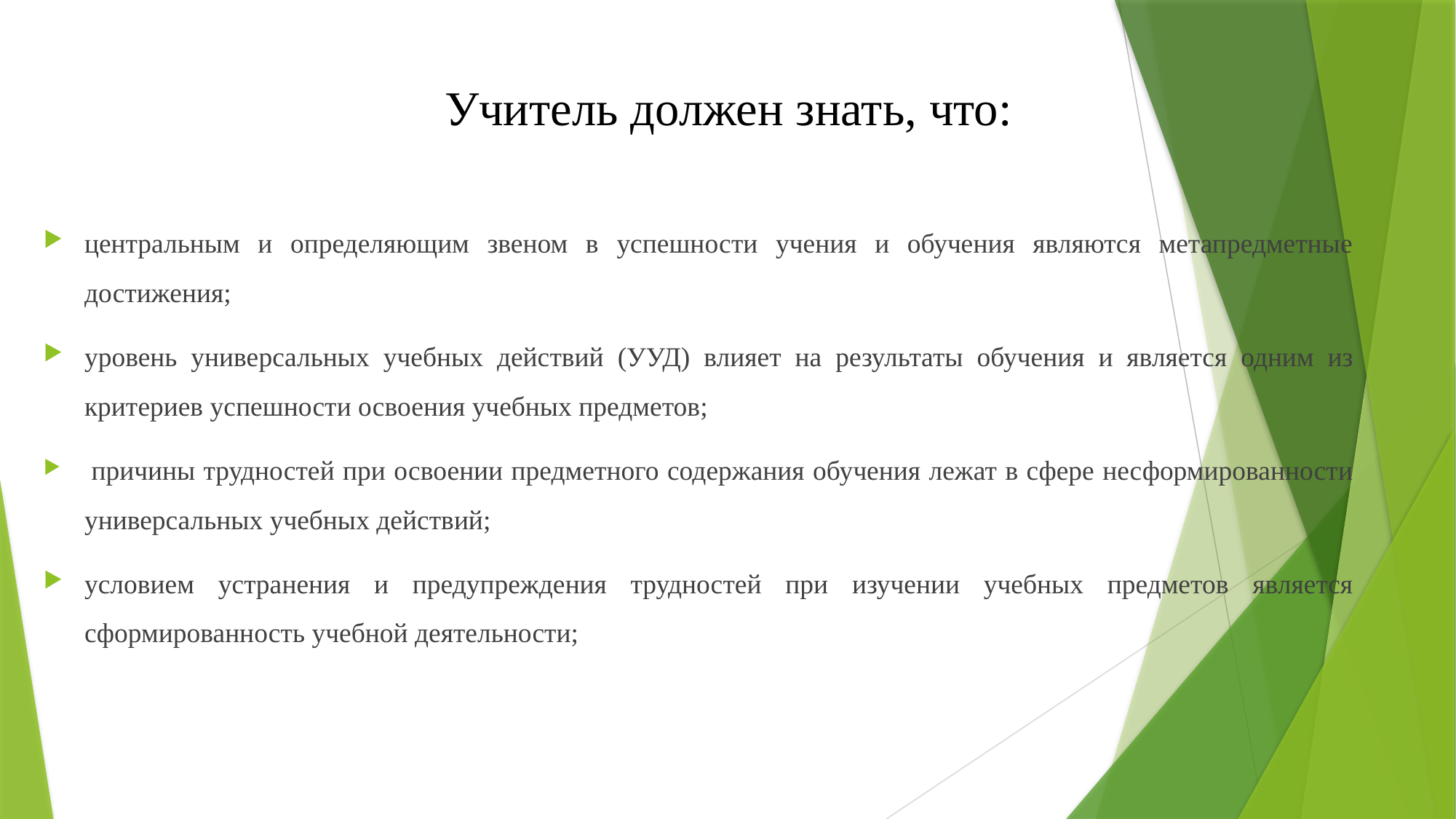

# Учитель должен знать, что:

центральным и определяющим звеном в успешности учения и обучения являются метапредметные достижения;
уровень универсальных учебных действий (УУД) влияет на результаты обучения и является одним из критериев успешности освоения учебных предметов;
 причины трудностей при освоении предметного содержания обучения лежат в сфере несформированности универсальных учебных действий;
условием устранения и предупреждения трудностей при изучении учебных предметов является сформированность учебной деятельности;